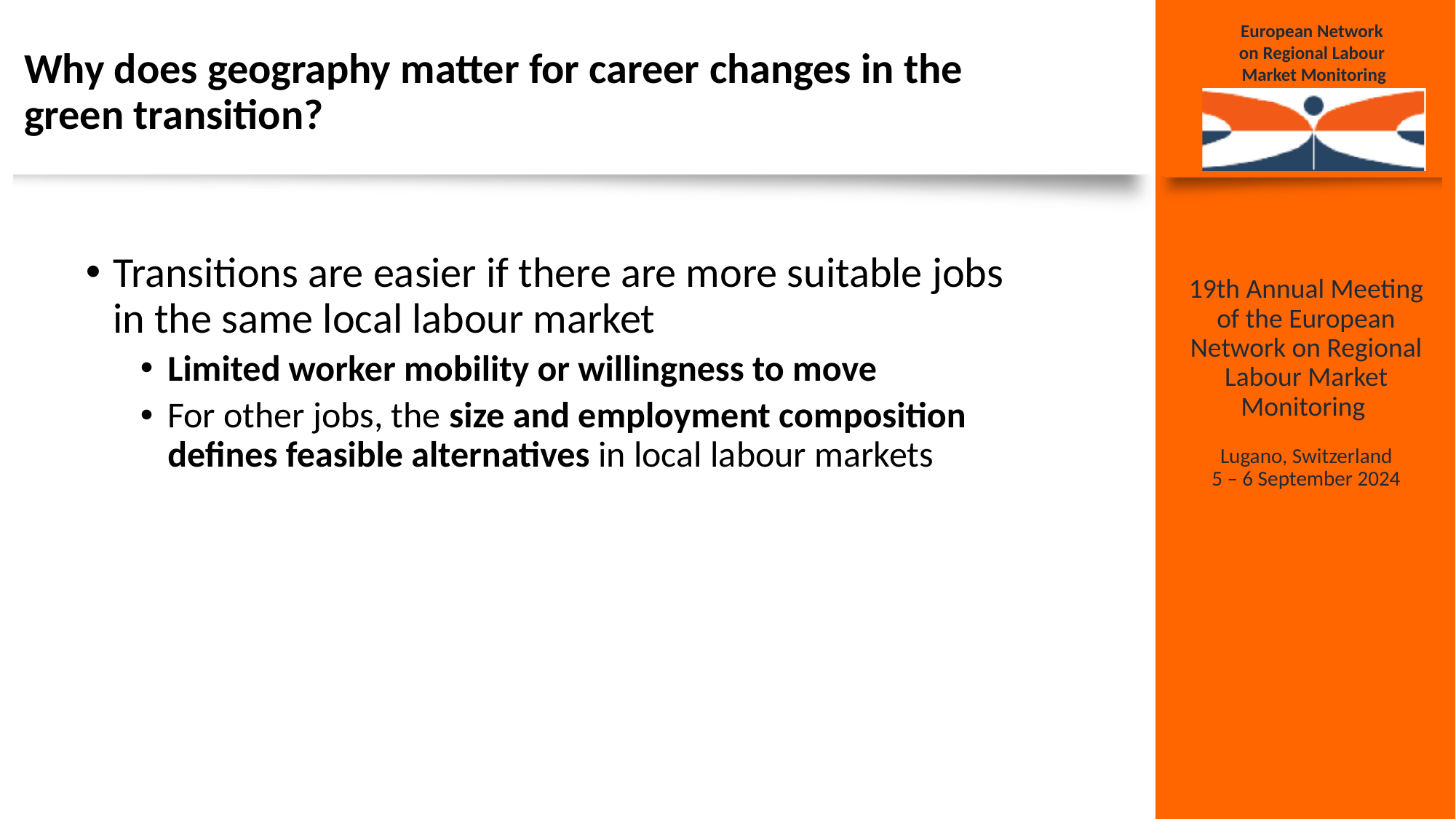

# Why does geography matter for career changes in the green transition?
Transitions are easier if there are more suitable jobs in the same local labour market
Limited worker mobility or willingness to move
For other jobs, the size and employment composition defines feasible alternatives in local labour markets